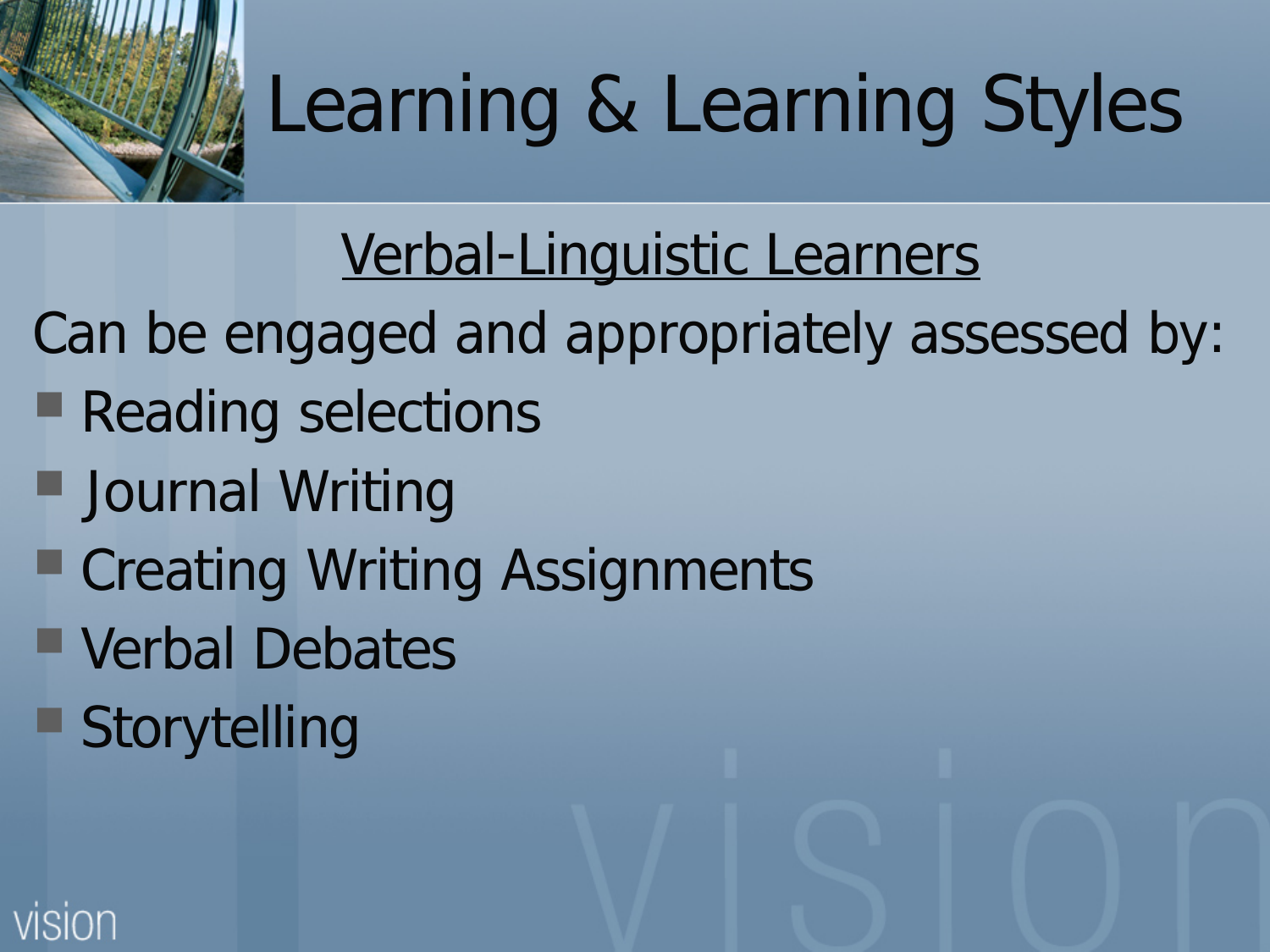

# Learning & Learning Styles
Verbal-Linguistic Learners
Can be engaged and appropriately assessed by:
Reading selections
Journal Writing
Creating Writing Assignments
Verbal Debates
Storytelling